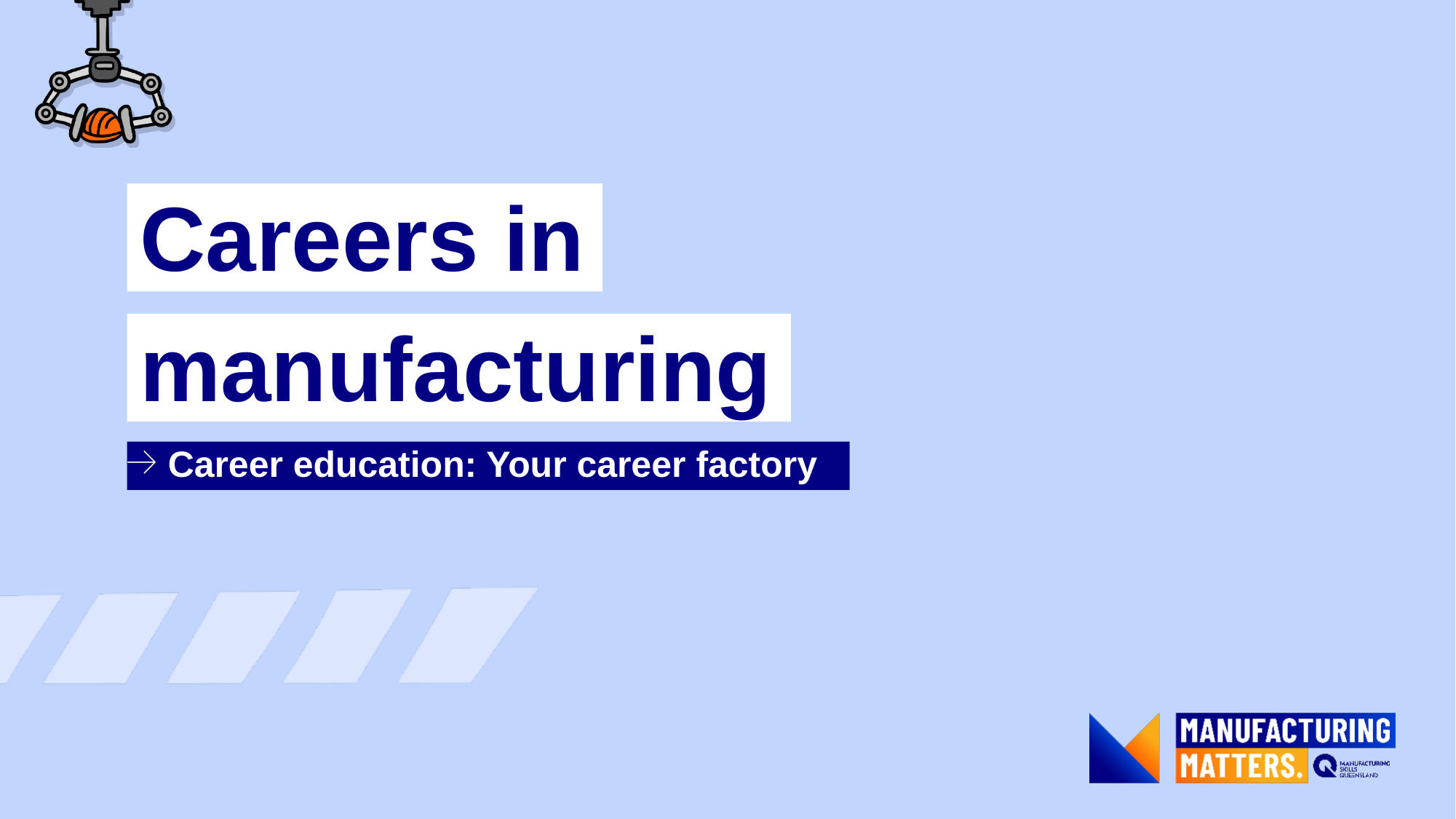

Careers in
# manufacturing
Career education: Your career factory